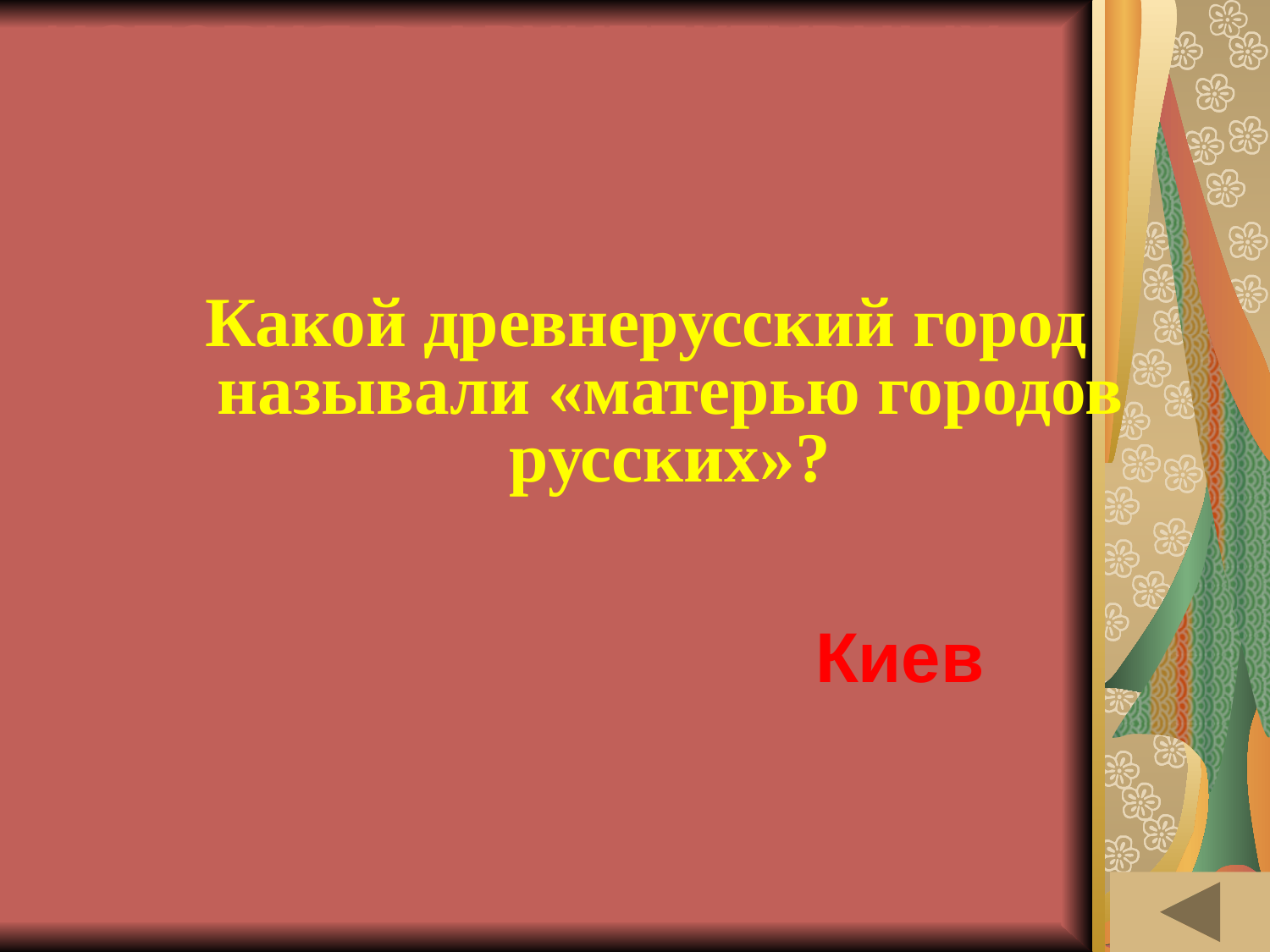

# ИСТОРИЯ В АРХИТЕКТУРНЫХ ПАМЯТНИКАХ (30)
Какой древнерусский город называли «матерью городов русских»?
Киев